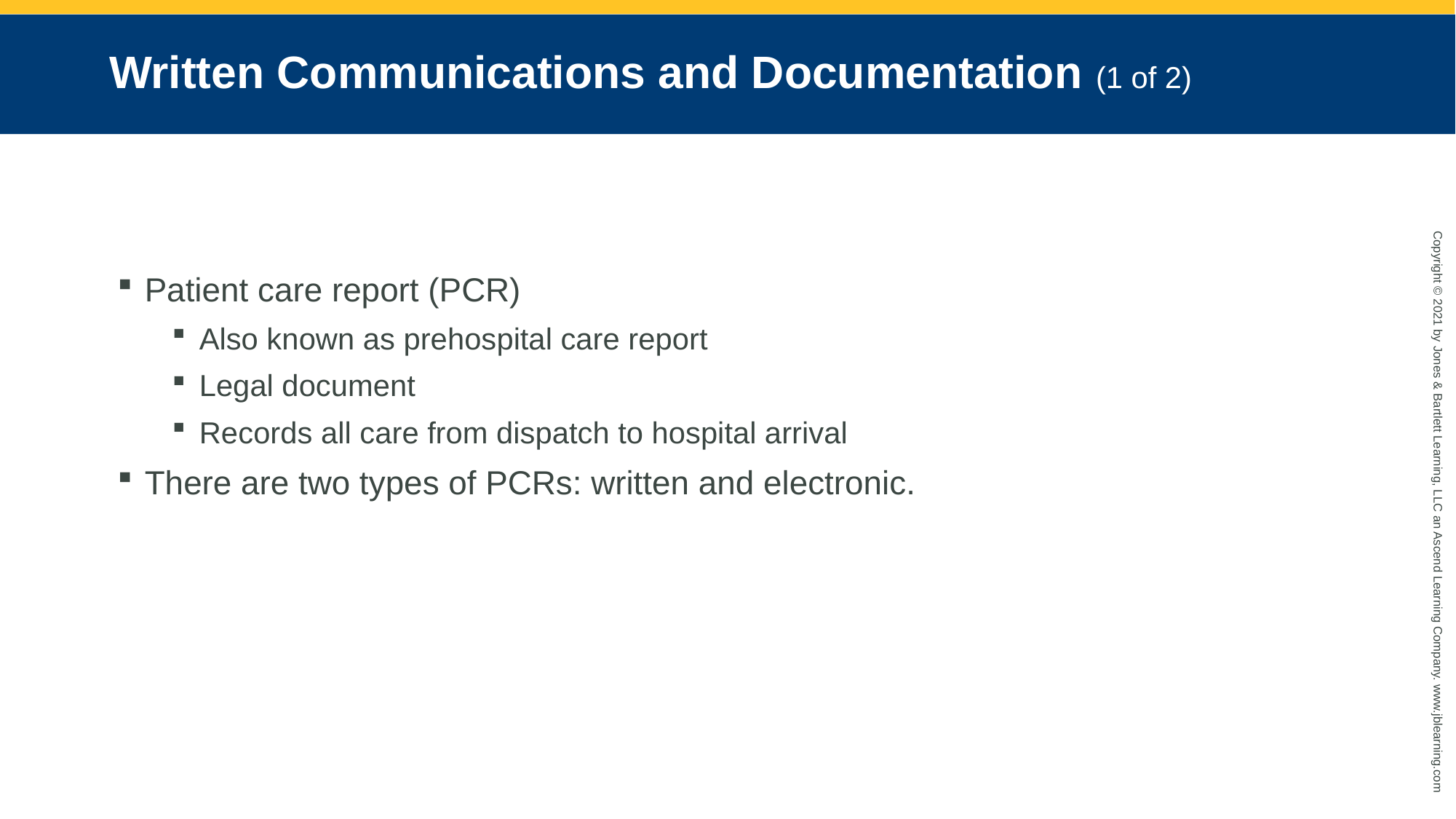

# Written Communications and Documentation (1 of 2)
Patient care report (PCR)
Also known as prehospital care report
Legal document
Records all care from dispatch to hospital arrival
There are two types of PCRs: written and electronic.